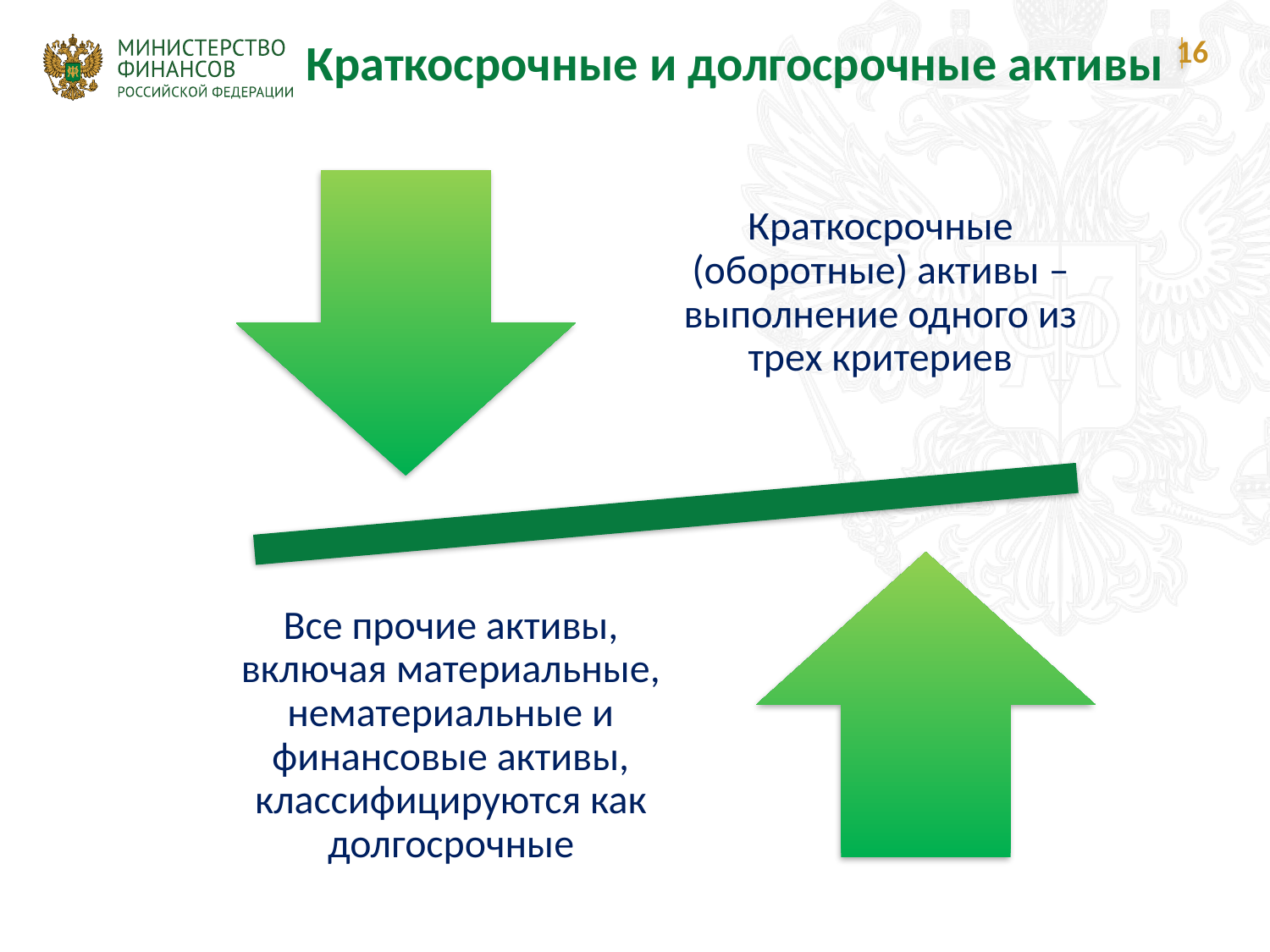

Краткосрочные и долгосрочные активы
16
Краткосрочные (оборотные) активы – выполнение одного из трех критериев
Все прочие активы, включая материальные, нематериальные и финансовые активы, классифицируются как долгосрочные